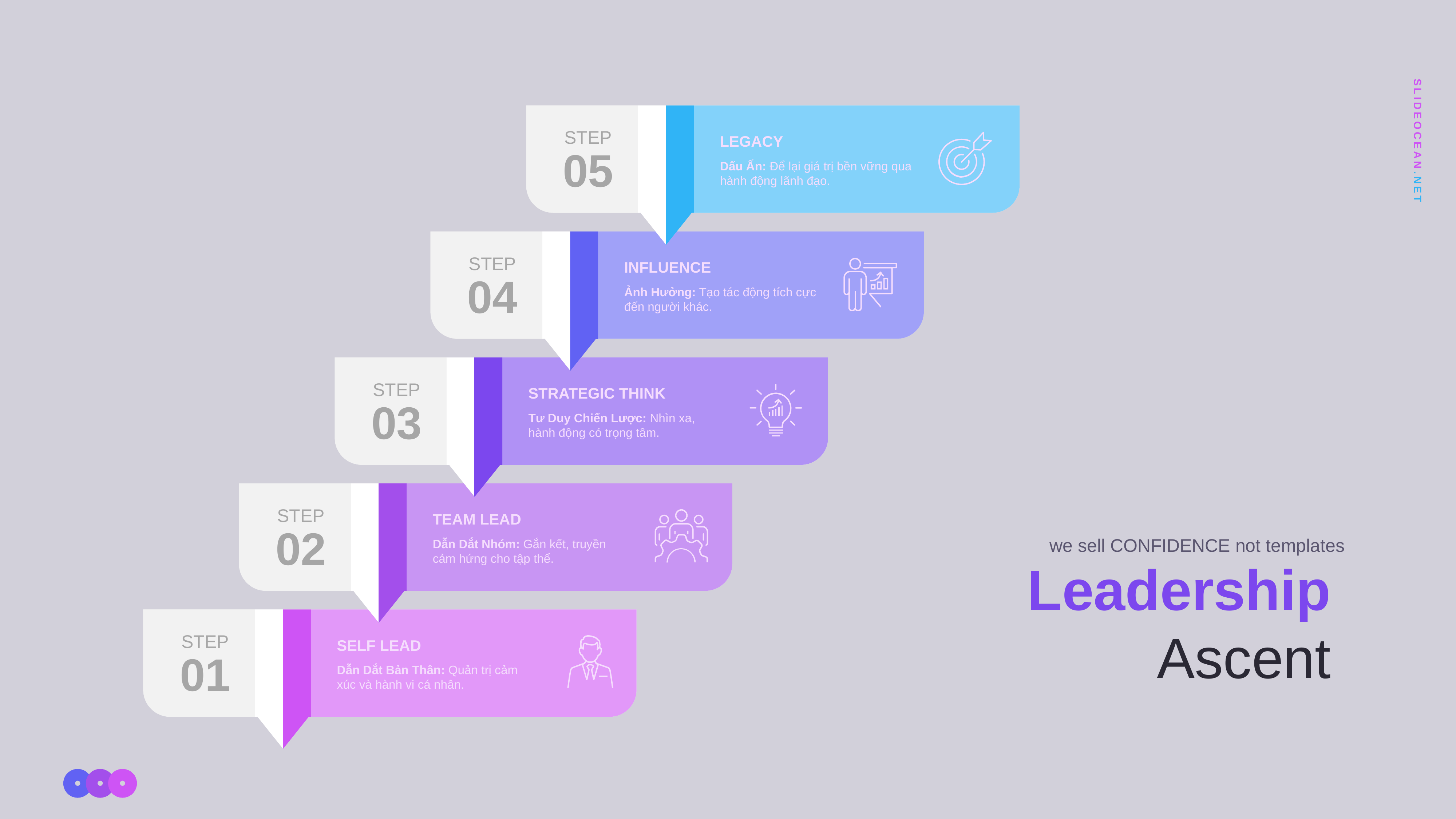

STEP
05
LEGACY
Dấu Ấn: Để lại giá trị bền vững qua hành động lãnh đạo.

STEP
04
INFLUENCE
Ảnh Hưởng: Tạo tác động tích cực đến người khác.

STEP
03
STRATEGIC THINK
Tư Duy Chiến Lược: Nhìn xa, hành động có trọng tâm.

STEP
02

TEAM LEAD
Dẫn Dắt Nhóm: Gắn kết, truyền cảm hứng cho tập thể.
we sell CONFIDENCE not templates
Leadership
Ascent

STEP
01

SELF LEAD
Dẫn Dắt Bản Thân: Quản trị cảm xúc và hành vi cá nhân.